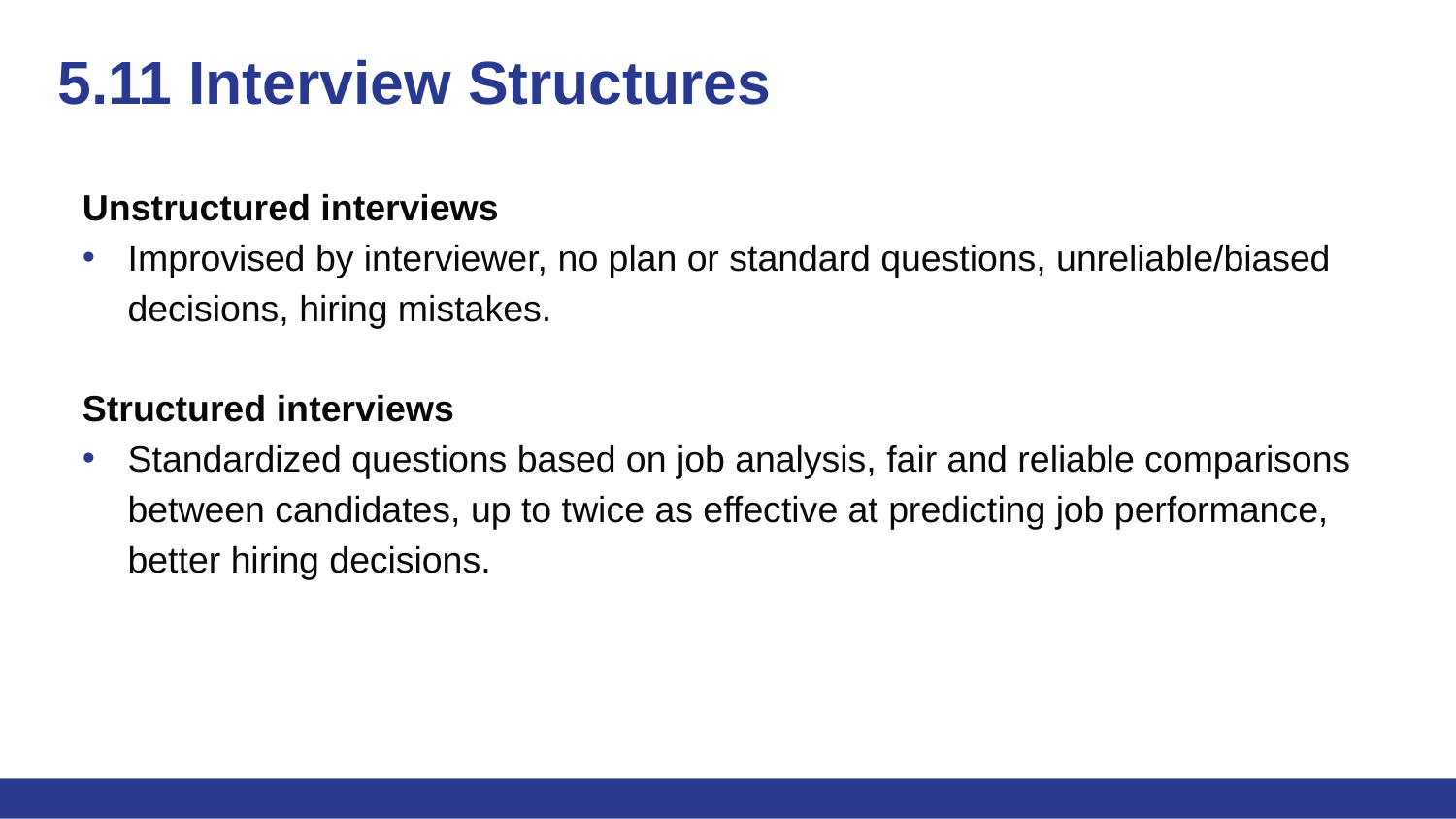

# 5.11 Interview Structures
Unstructured interviews
Improvised by interviewer, no plan or standard questions, unreliable/biased decisions, hiring mistakes.

Structured interviews
Standardized questions based on job analysis, fair and reliable comparisons between candidates, up to twice as effective at predicting job performance, better hiring decisions.